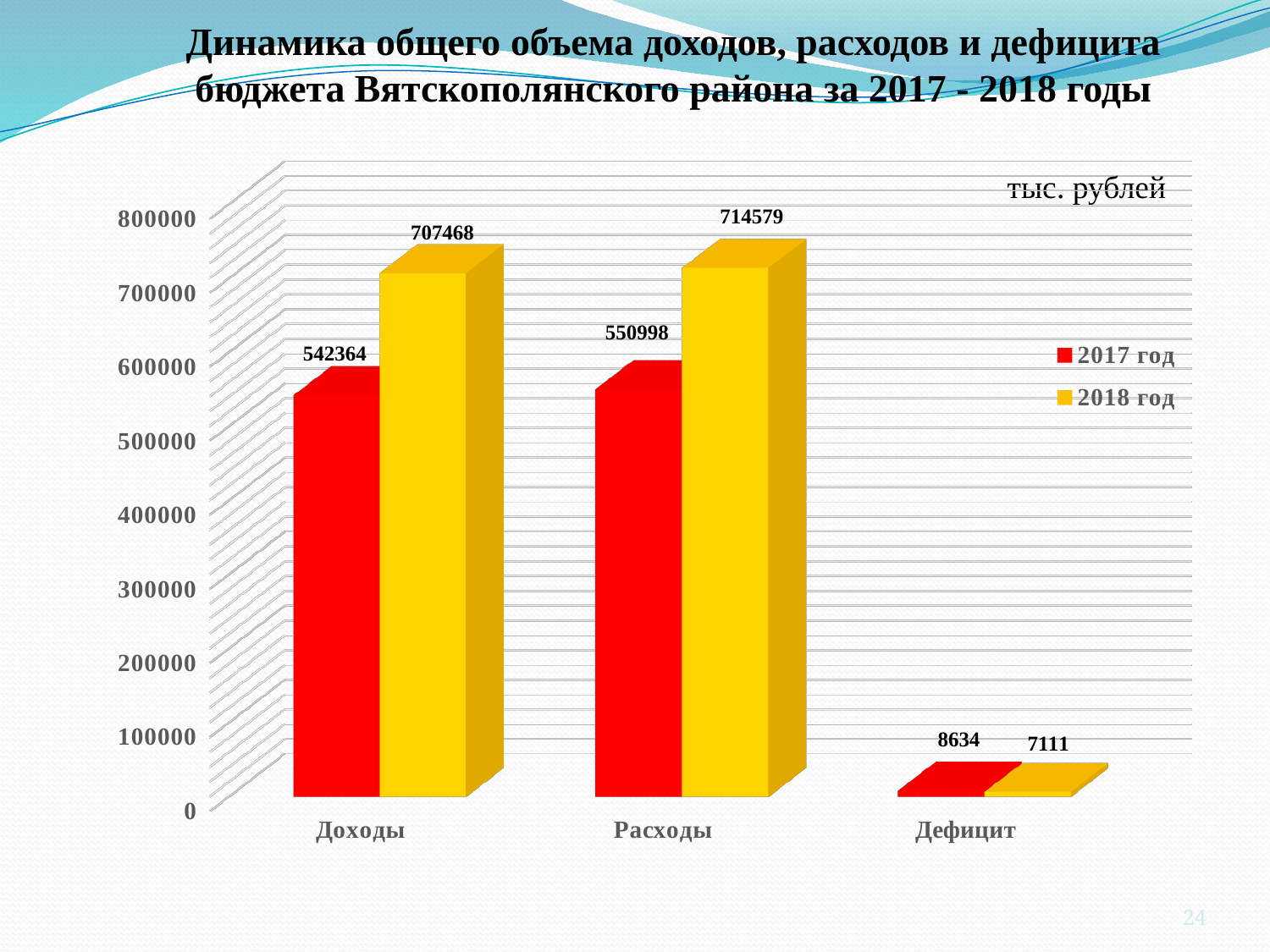

# Динамика общего объема доходов, расходов и дефицита бюджета Вятскополянского района за 2017 - 2018 годы

тыс. рублей

[unsupported chart]

24